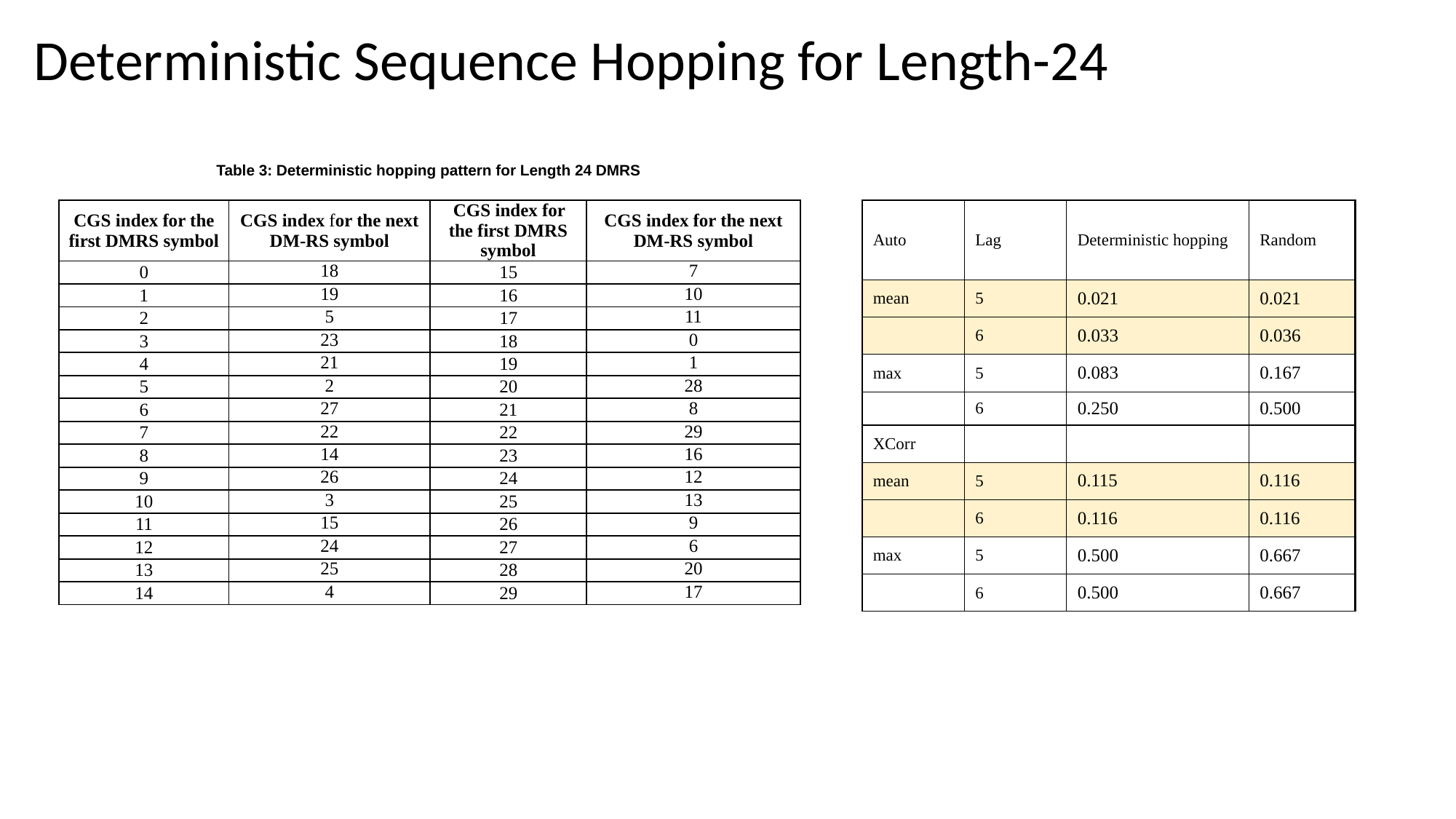

# Deterministic Sequence Hopping for Length-24
Table 3: Deterministic hopping pattern for Length 24 DMRS
| CGS index for the first DMRS symbol | CGS index for the next DM-RS symbol | CGS index for the first DMRS symbol | CGS index for the next DM-RS symbol |
| --- | --- | --- | --- |
| 0 | 18 | 15 | 7 |
| 1 | 19 | 16 | 10 |
| 2 | 5 | 17 | 11 |
| 3 | 23 | 18 | 0 |
| 4 | 21 | 19 | 1 |
| 5 | 2 | 20 | 28 |
| 6 | 27 | 21 | 8 |
| 7 | 22 | 22 | 29 |
| 8 | 14 | 23 | 16 |
| 9 | 26 | 24 | 12 |
| 10 | 3 | 25 | 13 |
| 11 | 15 | 26 | 9 |
| 12 | 24 | 27 | 6 |
| 13 | 25 | 28 | 20 |
| 14 | 4 | 29 | 17 |
| Auto | Lag | Deterministic hopping | Random |
| --- | --- | --- | --- |
| mean | 5 | 0.021 | 0.021 |
|  | 6 | 0.033 | 0.036 |
| max | 5 | 0.083 | 0.167 |
|  | 6 | 0.250 | 0.500 |
| XCorr |  |  |  |
| mean | 5 | 0.115 | 0.116 |
|  | 6 | 0.116 | 0.116 |
| max | 5 | 0.500 | 0.667 |
|  | 6 | 0.500 | 0.667 |